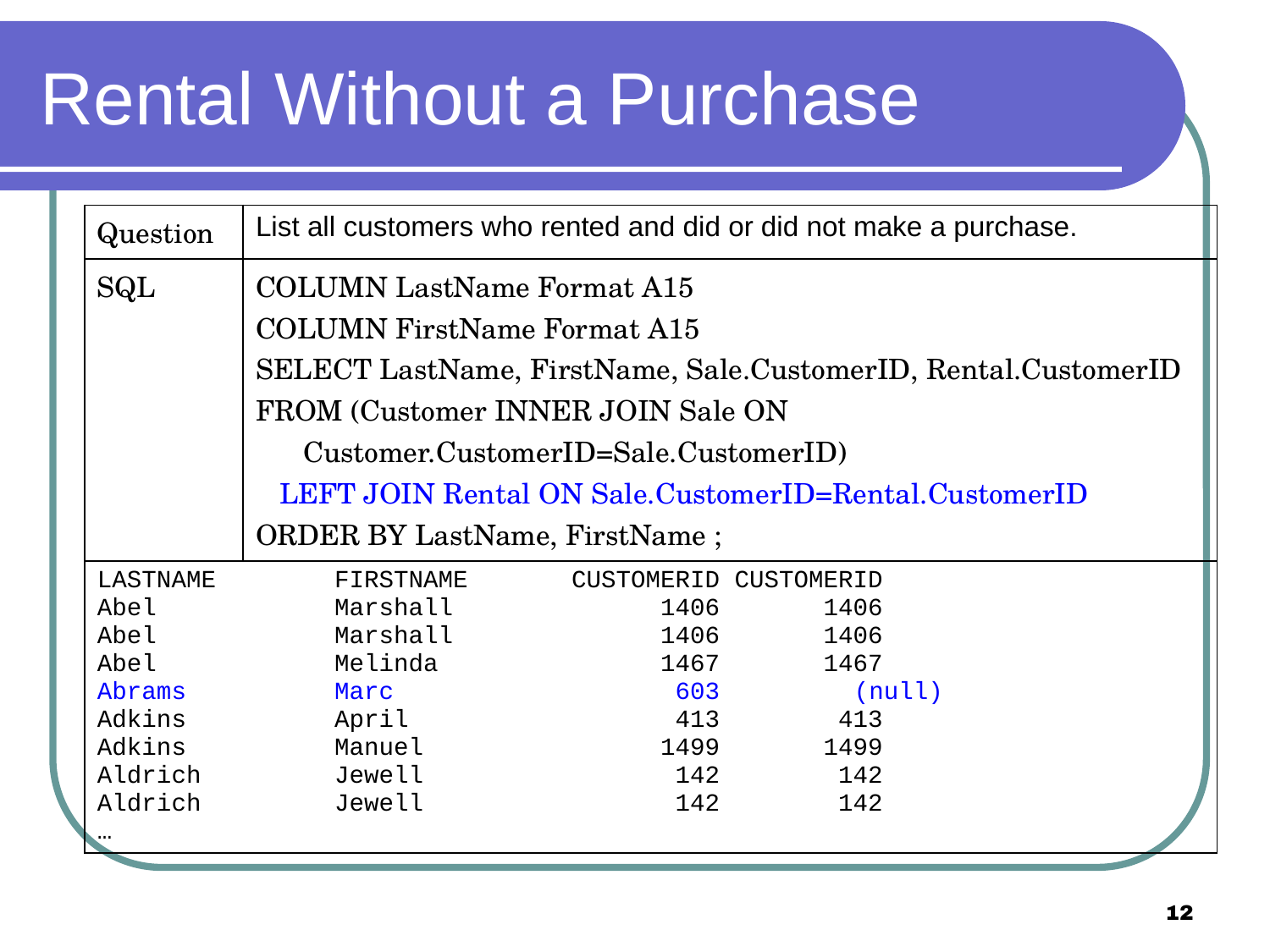

# Rental Without a Purchase
| Question | List all customers who rented and did or did not make a purchase. |
| --- | --- |
| SQL | COLUMN LastName Format A15 COLUMN FirstName Format A15 SELECT LastName, FirstName, Sale.CustomerID, Rental.CustomerID FROM (Customer INNER JOIN Sale ON Customer.CustomerID=Sale.CustomerID) LEFT JOIN Rental ON Sale.CustomerID=Rental.CustomerID ORDER BY LastName, FirstName ; |
| LASTNAME FIRSTNAME CUSTOMERID CUSTOMERID Abel Marshall 1406 1406 Abel Marshall 1406 1406 Abel Melinda 1467 1467 Abrams Marc 603 (null) Adkins April 413 413 Adkins Manuel 1499 1499 Aldrich Jewell 142 142 Aldrich Jewell 142 142 … |  |
12